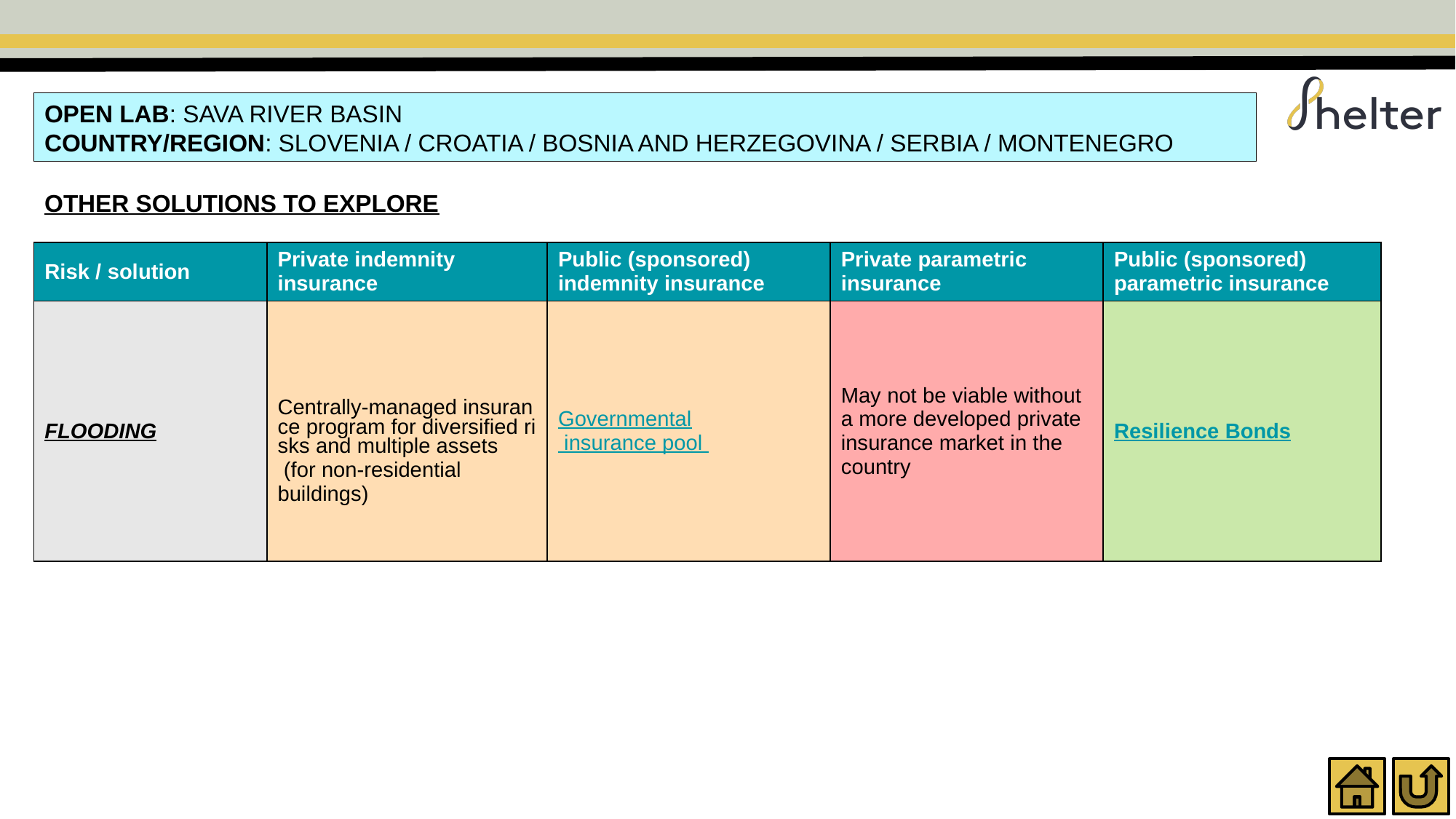

OPEN LAB: SAVA RIVER BASIN
COUNTRY/REGION: SLOVENIA / CROATIA / BOSNIA AND HERZEGOVINA / SERBIA / MONTENEGRO
OTHER SOLUTIONS TO EXPLORE
| Risk / solution | Private indemnity insurance | Public (sponsored) indemnity insurance | Private parametric insurance | Public (sponsored) parametric insurance |
| --- | --- | --- | --- | --- |
| FLOODING | Centrally-managed insurance program for diversified risks and multiple assets (for non-residential buildings) | Governmental insurance pool | May not be viable without a more developed private insurance market in the country | Resilience Bonds |